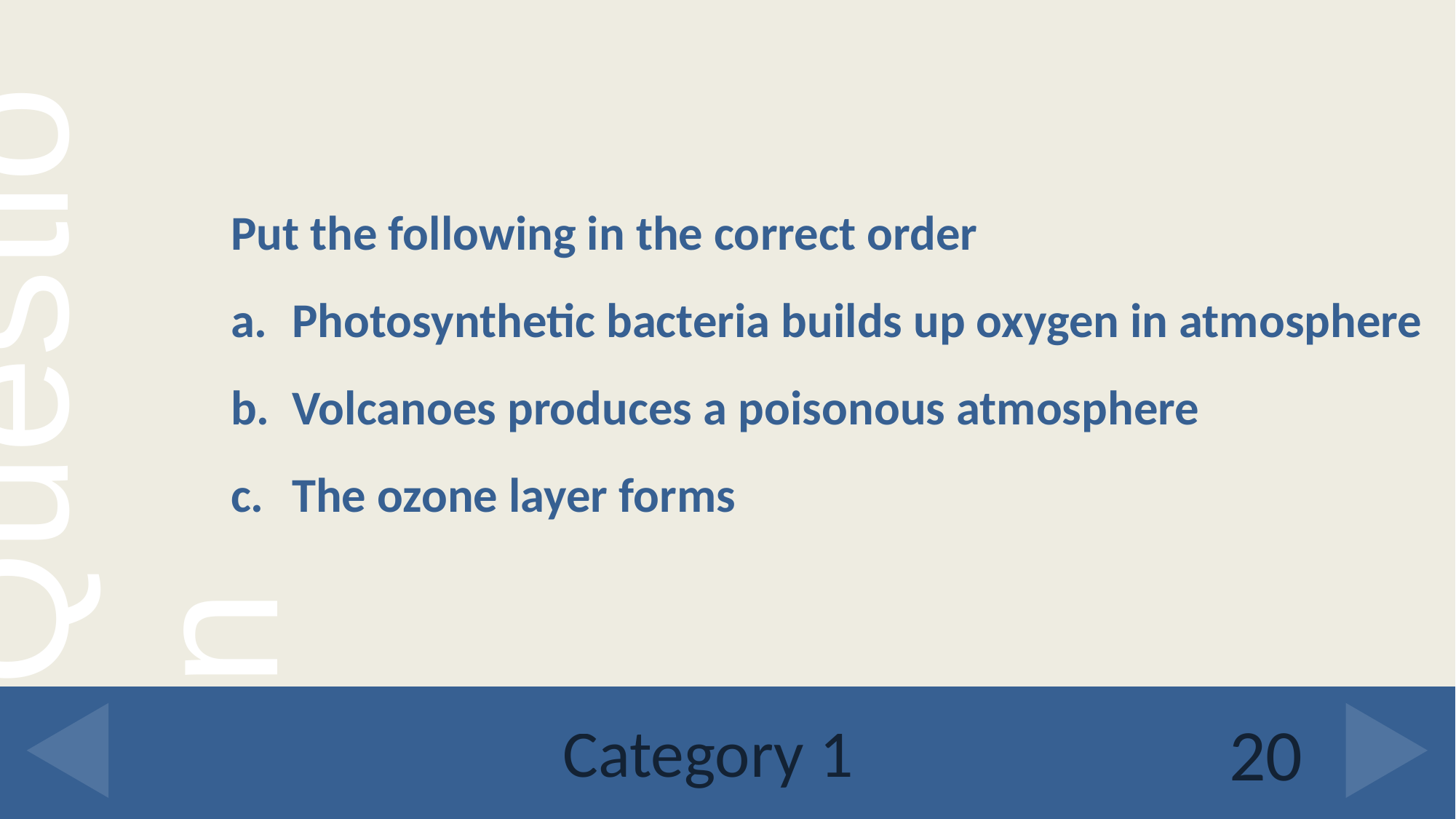

Put the following in the correct order
Photosynthetic bacteria builds up oxygen in atmosphere
Volcanoes produces a poisonous atmosphere
The ozone layer forms
# Category 1
20